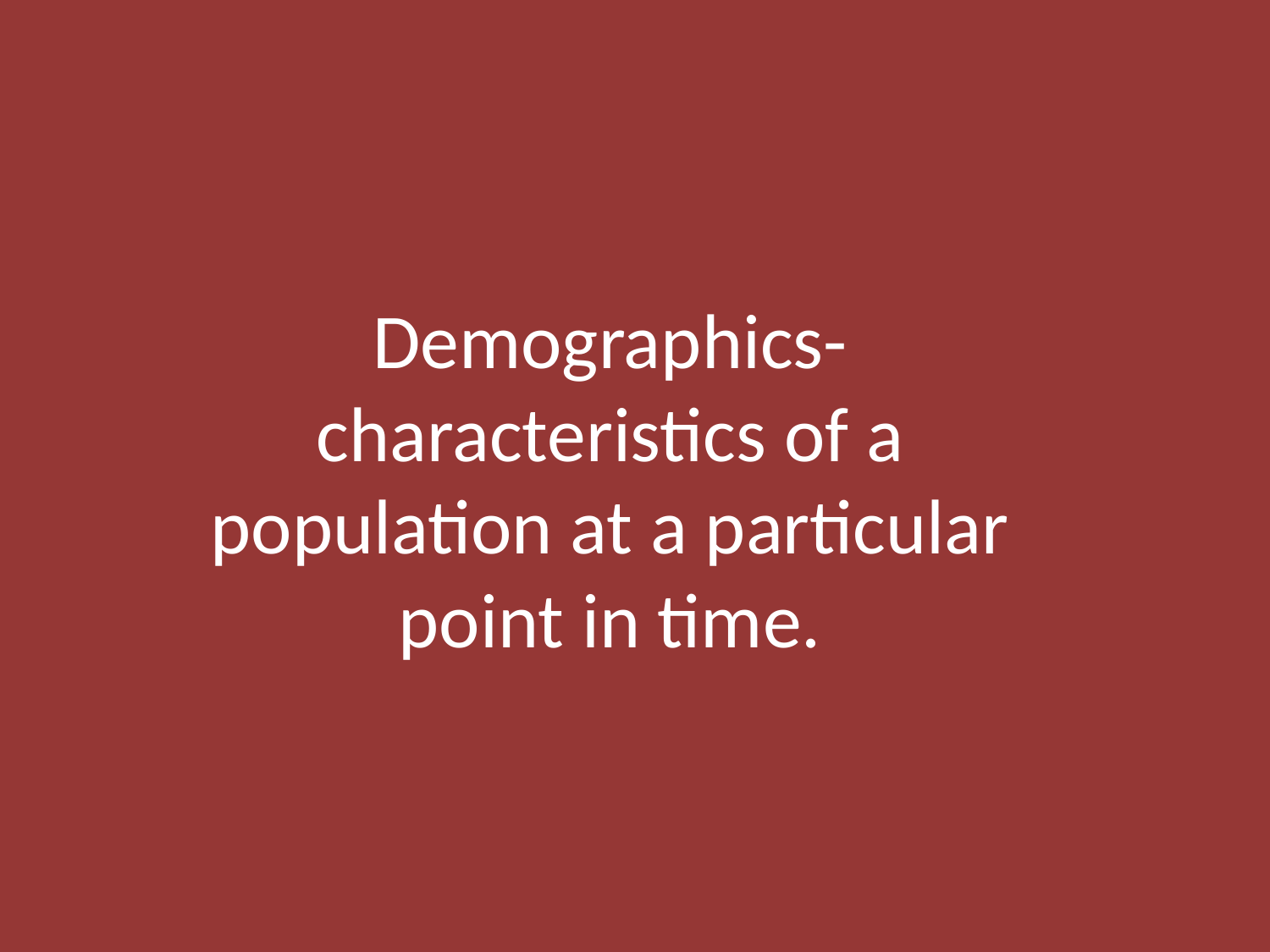

Demographics- characteristics of a population at a particular point in time.